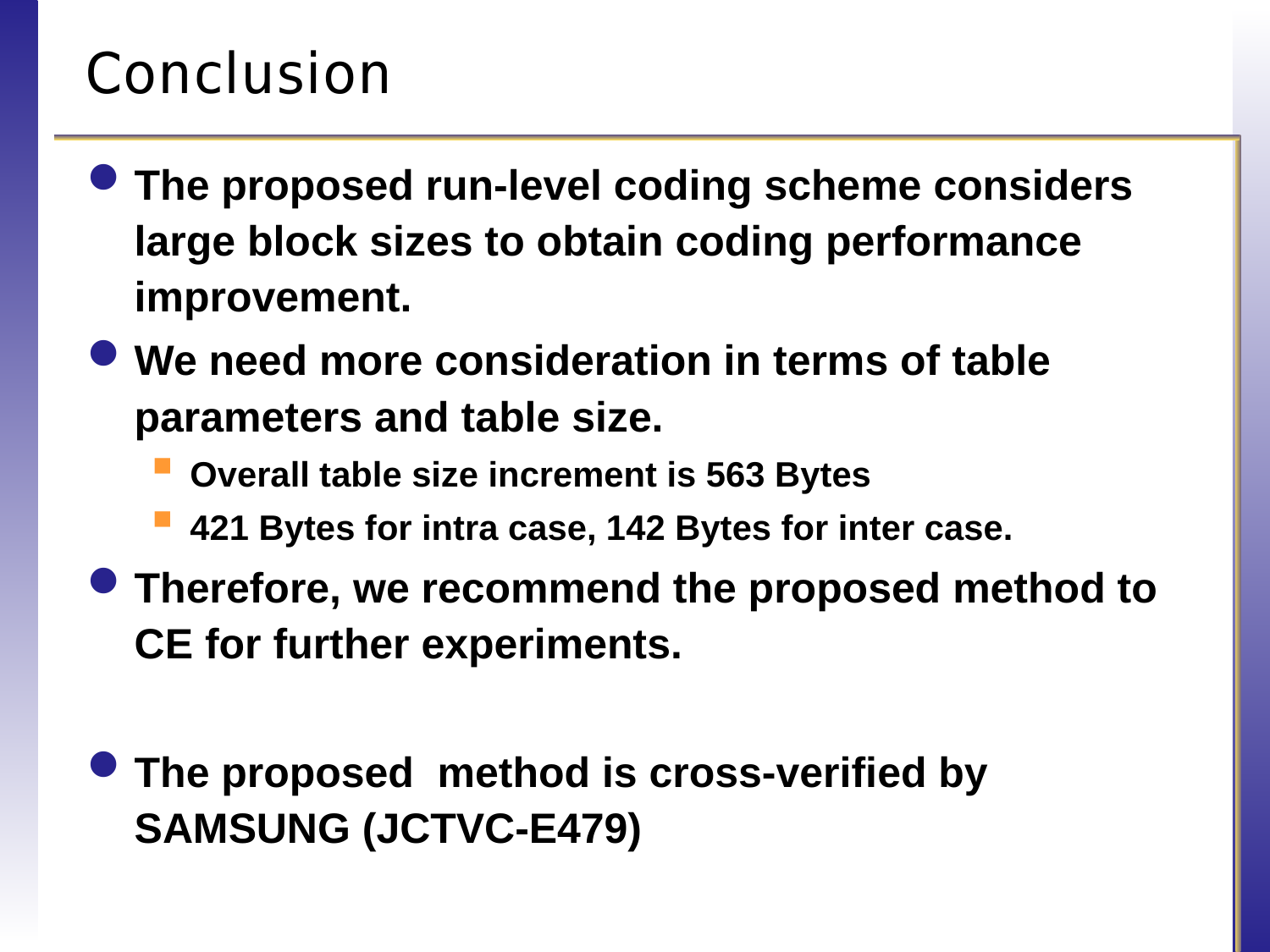

# Conclusion
The proposed run-level coding scheme considers large block sizes to obtain coding performance improvement.
We need more consideration in terms of table parameters and table size.
Overall table size increment is 563 Bytes
421 Bytes for intra case, 142 Bytes for inter case.
Therefore, we recommend the proposed method to CE for further experiments.

The proposed  method is cross-verified by SAMSUNG (JCTVC-E479)